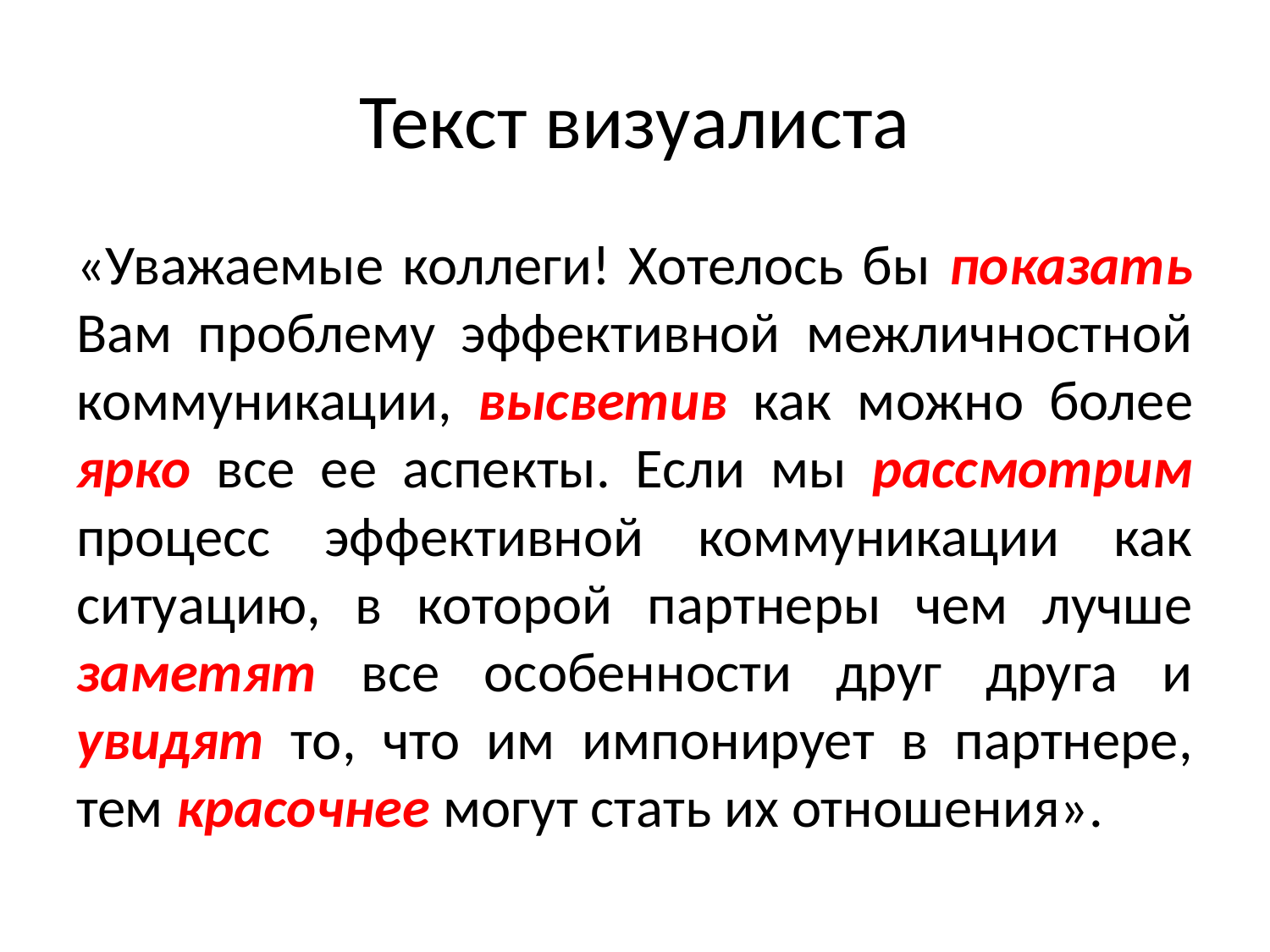

# Текст визуалиста
«Уважаемые коллеги! Хотелось бы показать Вам проблему эффективной межличностной коммуникации, высветив как можно более ярко все ее аспекты. Если мы рассмотрим процесс эффективной коммуникации как ситуацию, в которой партнеры чем лучше заметят все особенности друг друга и увидят то, что им импонирует в партнере, тем красочнее могут стать их отношения».